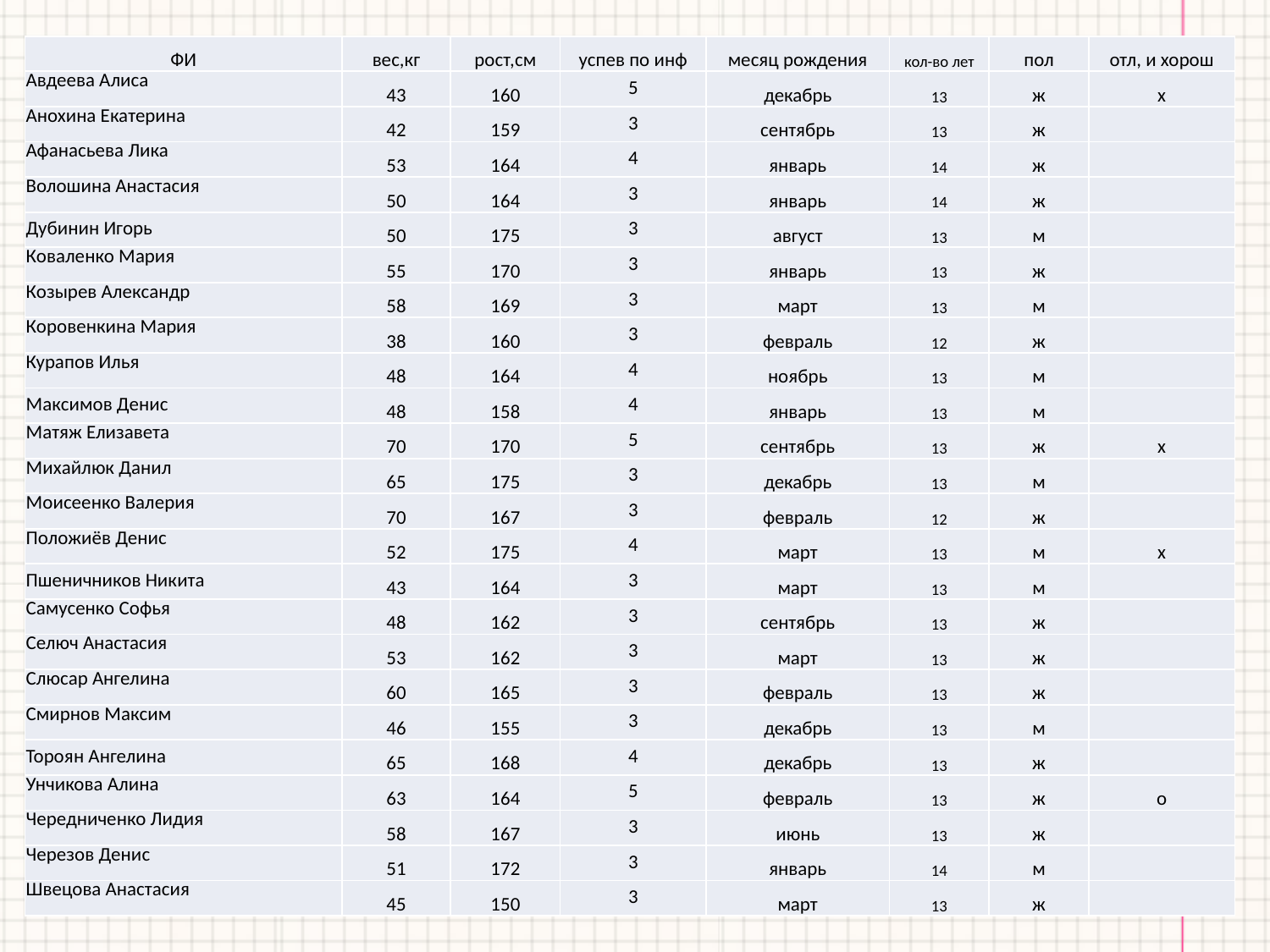

| ФИ | вес,кг | рост,см | успев по инф | месяц рождения | кол-во лет | пол | отл, и хорош |
| --- | --- | --- | --- | --- | --- | --- | --- |
| Авдеева Алиса | 43 | 160 | 5 | декабрь | 13 | ж | х |
| Анохина Екатерина | 42 | 159 | 3 | сентябрь | 13 | ж |  |
| Афанасьева Лика | 53 | 164 | 4 | январь | 14 | ж |  |
| Волошина Анастасия | 50 | 164 | 3 | январь | 14 | ж |  |
| Дубинин Игорь | 50 | 175 | 3 | август | 13 | м |  |
| Коваленко Мария | 55 | 170 | 3 | январь | 13 | ж |  |
| Козырев Александр | 58 | 169 | 3 | март | 13 | м |  |
| Коровенкина Мария | 38 | 160 | 3 | февраль | 12 | ж |  |
| Курапов Илья | 48 | 164 | 4 | ноябрь | 13 | м |  |
| Максимов Денис | 48 | 158 | 4 | январь | 13 | м |  |
| Матяж Елизавета | 70 | 170 | 5 | сентябрь | 13 | ж | х |
| Михайлюк Данил | 65 | 175 | 3 | декабрь | 13 | м |  |
| Моисеенко Валерия | 70 | 167 | 3 | февраль | 12 | ж |  |
| Положиёв Денис | 52 | 175 | 4 | март | 13 | м | х |
| Пшеничников Никита | 43 | 164 | 3 | март | 13 | м |  |
| Самусенко Софья | 48 | 162 | 3 | сентябрь | 13 | ж |  |
| Селюч Анастасия | 53 | 162 | 3 | март | 13 | ж |  |
| Слюсар Ангелина | 60 | 165 | 3 | февраль | 13 | ж |  |
| Смирнов Максим | 46 | 155 | 3 | декабрь | 13 | м |  |
| Тороян Ангелина | 65 | 168 | 4 | декабрь | 13 | ж |  |
| Унчикова Алина | 63 | 164 | 5 | февраль | 13 | ж | о |
| Чередниченко Лидия | 58 | 167 | 3 | июнь | 13 | ж |  |
| Черезов Денис | 51 | 172 | 3 | январь | 14 | м |  |
| Швецова Анастасия | 45 | 150 | 3 | март | 13 | ж |  |